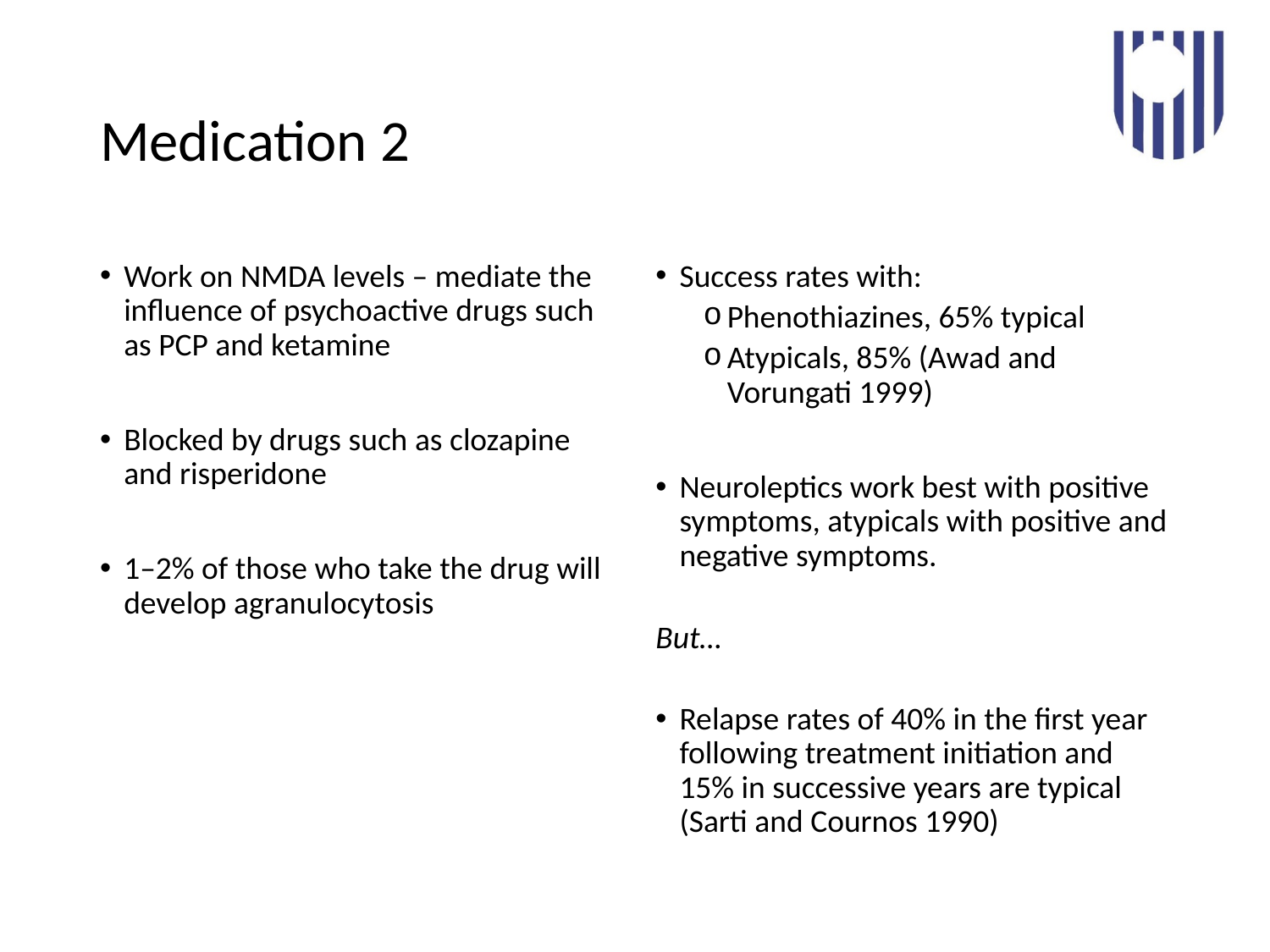

# Medication 2
Work on NMDA levels – mediate the influence of psychoactive drugs such as PCP and ketamine

Blocked by drugs such as clozapine and risperidone

1–2% of those who take the drug will develop agranulocytosis
Success rates with:
Phenothiazines, 65% typical
Atypicals, 85% (Awad and Vorungati 1999)

Neuroleptics work best with positive symptoms, atypicals with positive and negative symptoms.
But…
Relapse rates of 40% in the first year following treatment initiation and 15% in successive years are typical (Sarti and Cournos 1990)